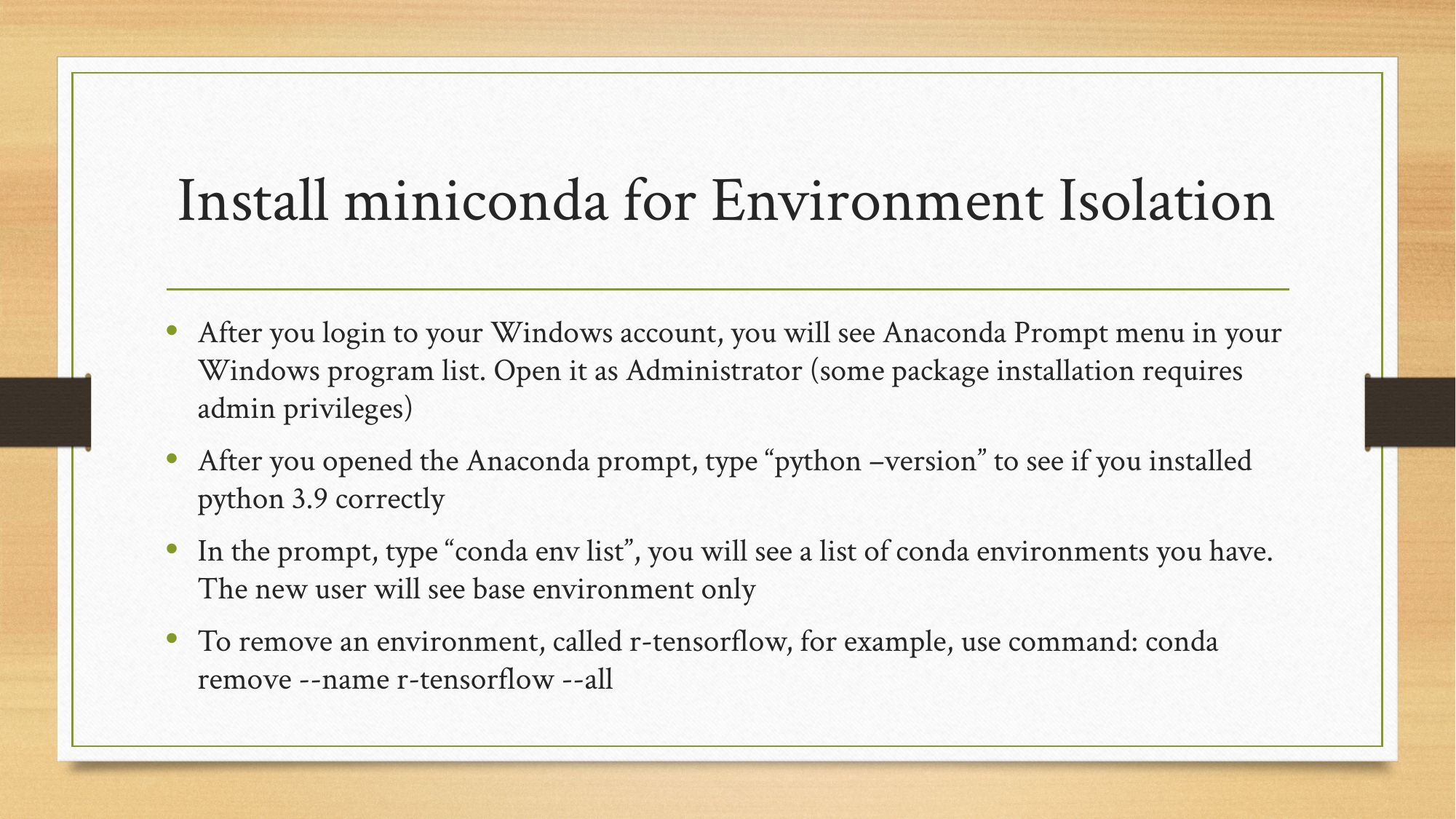

# Install miniconda for Environment Isolation
After you login to your Windows account, you will see Anaconda Prompt menu in your Windows program list. Open it as Administrator (some package installation requires admin privileges)
After you opened the Anaconda prompt, type “python –version” to see if you installed python 3.9 correctly
In the prompt, type “conda env list”, you will see a list of conda environments you have. The new user will see base environment only
To remove an environment, called r-tensorflow, for example, use command: conda remove --name r-tensorflow --all